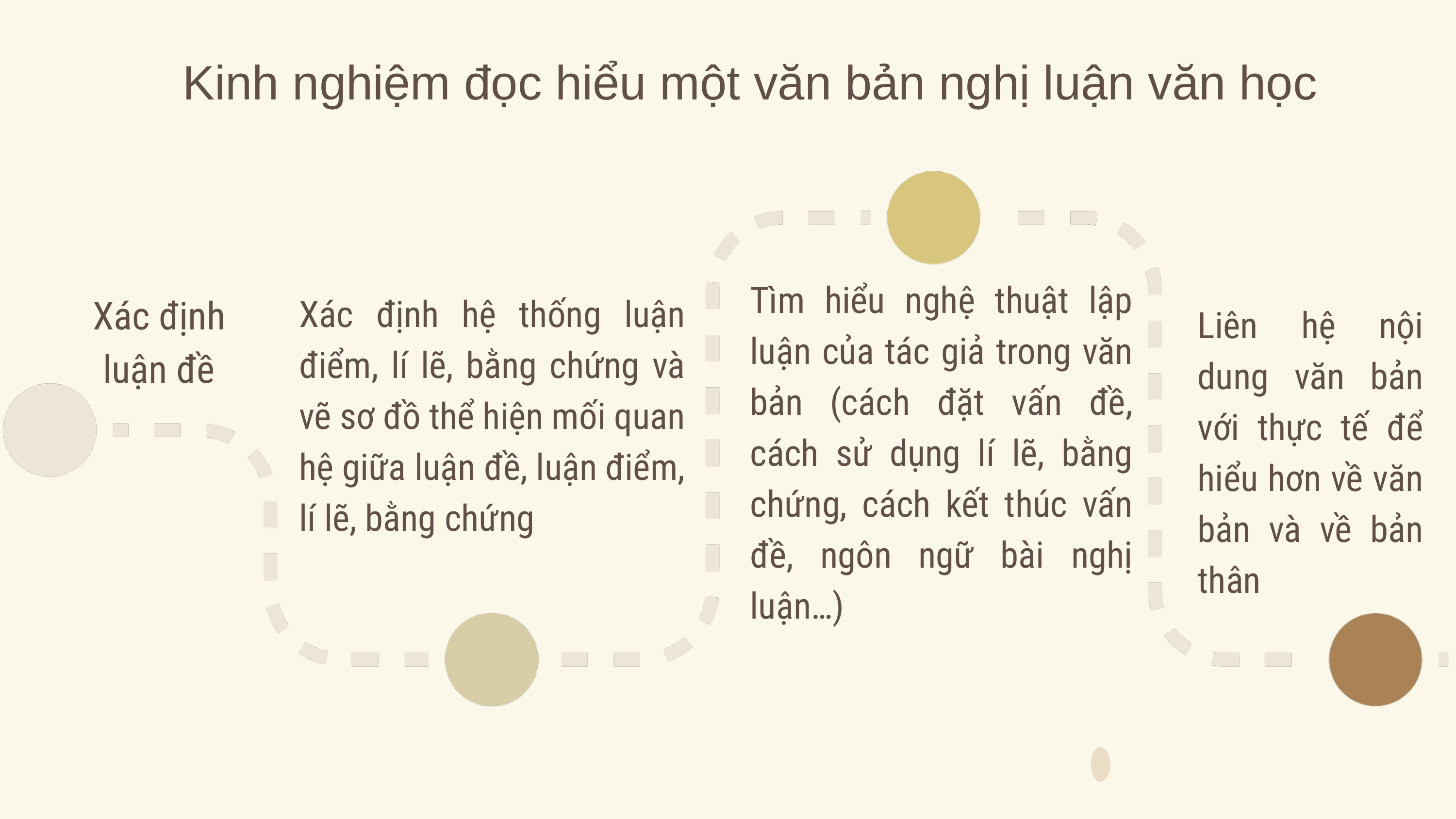

Kinh nghiệm đọc hiểu một văn bản nghị luận văn học

Tìm hiểu nghệ thuật lập luận của tác giả trong văn bản (cách đặt vấn đề, cách sử dụng lí lẽ, bằng chứng, cách kết thúc vấn đề, ngôn ngữ bài nghị luận…)
Xác định luận đề
Xác định hệ thống luận điểm, lí lẽ, bằng chứng và vẽ sơ đồ thể hiện mối quan hệ giữa luận đề, luận điểm, lí lẽ, bằng chứng

Liên hệ nội dung văn bản với thực tế để hiểu hơn về văn bản và về bản thân